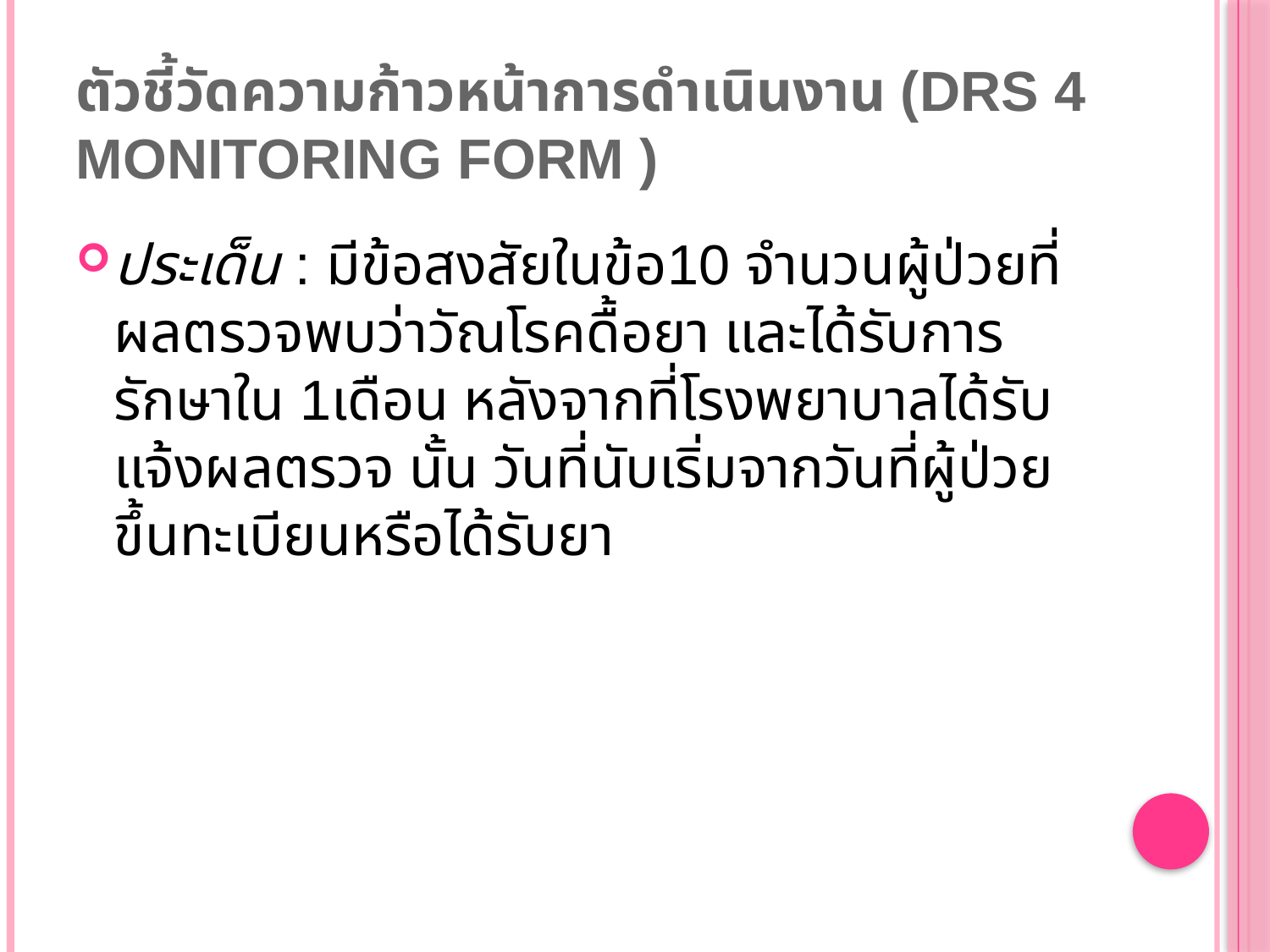

# ตัวชี้วัดความก้าวหน้าการดำเนินงาน (DRS 4 monitoring form )
ประเด็น : มีข้อสงสัยในข้อ10 จำนวนผู้ป่วยที่ผลตรวจพบว่าวัณโรคดื้อยา และได้รับการรักษาใน 1เดือน หลังจากที่โรงพยาบาลได้รับแจ้งผลตรวจ นั้น วันที่นับเริ่มจากวันที่ผู้ป่วยขึ้นทะเบียนหรือได้รับยา